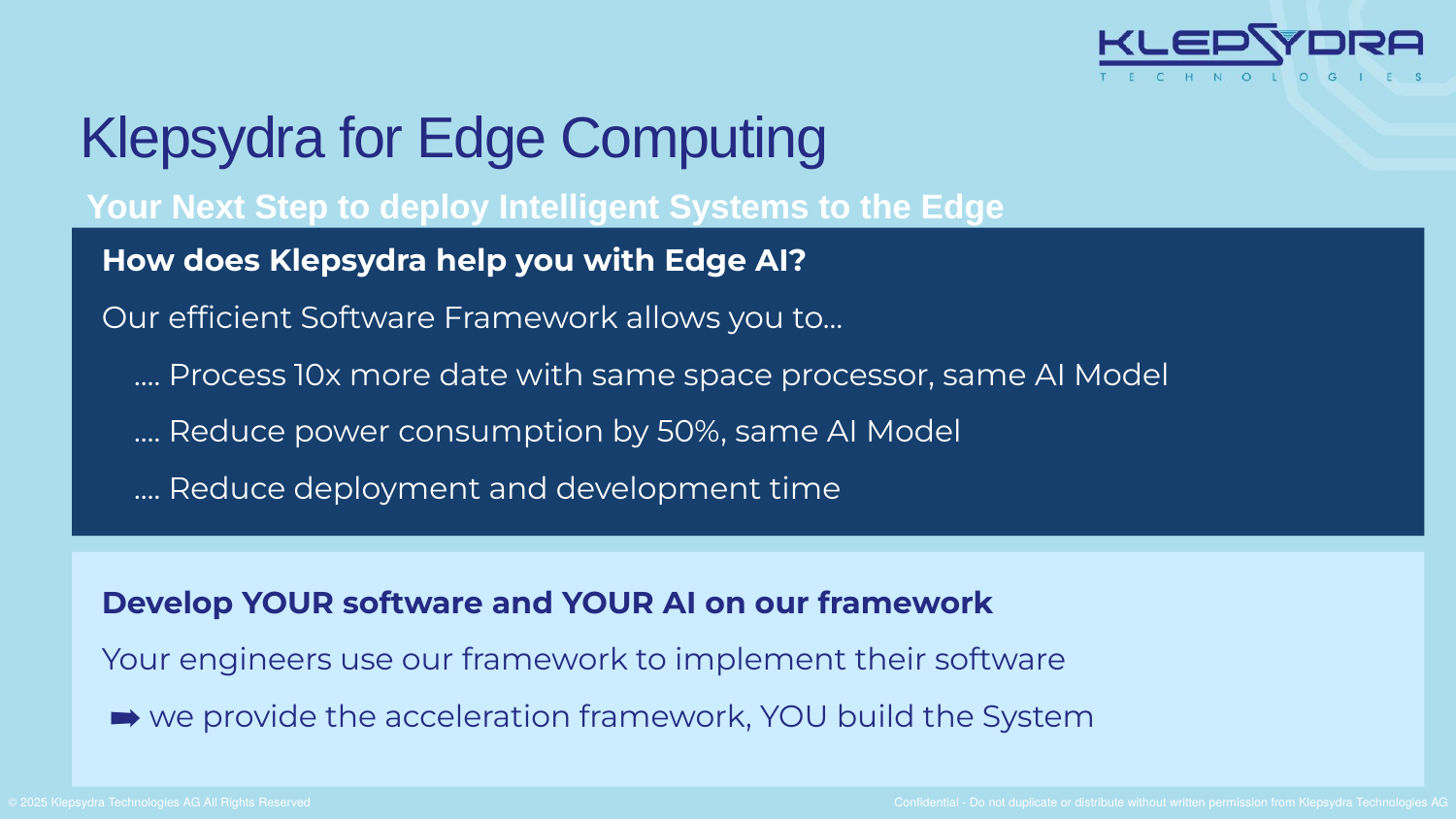

# Klepsydra for Edge Computing
Your Next Step to deploy Intelligent Systems to the Edge

How does Klepsydra help you with Edge AI?
Our efficient Software Framework allows you to…
…. Process 10x more date with same space processor, same AI Model
…. Reduce power consumption by 50%, same AI Model
…. Reduce deployment and development time

Develop YOUR software and YOUR AI on our framework
Your engineers use our framework to implement their software
 ➡︎ we provide the acceleration framework, YOU build the System